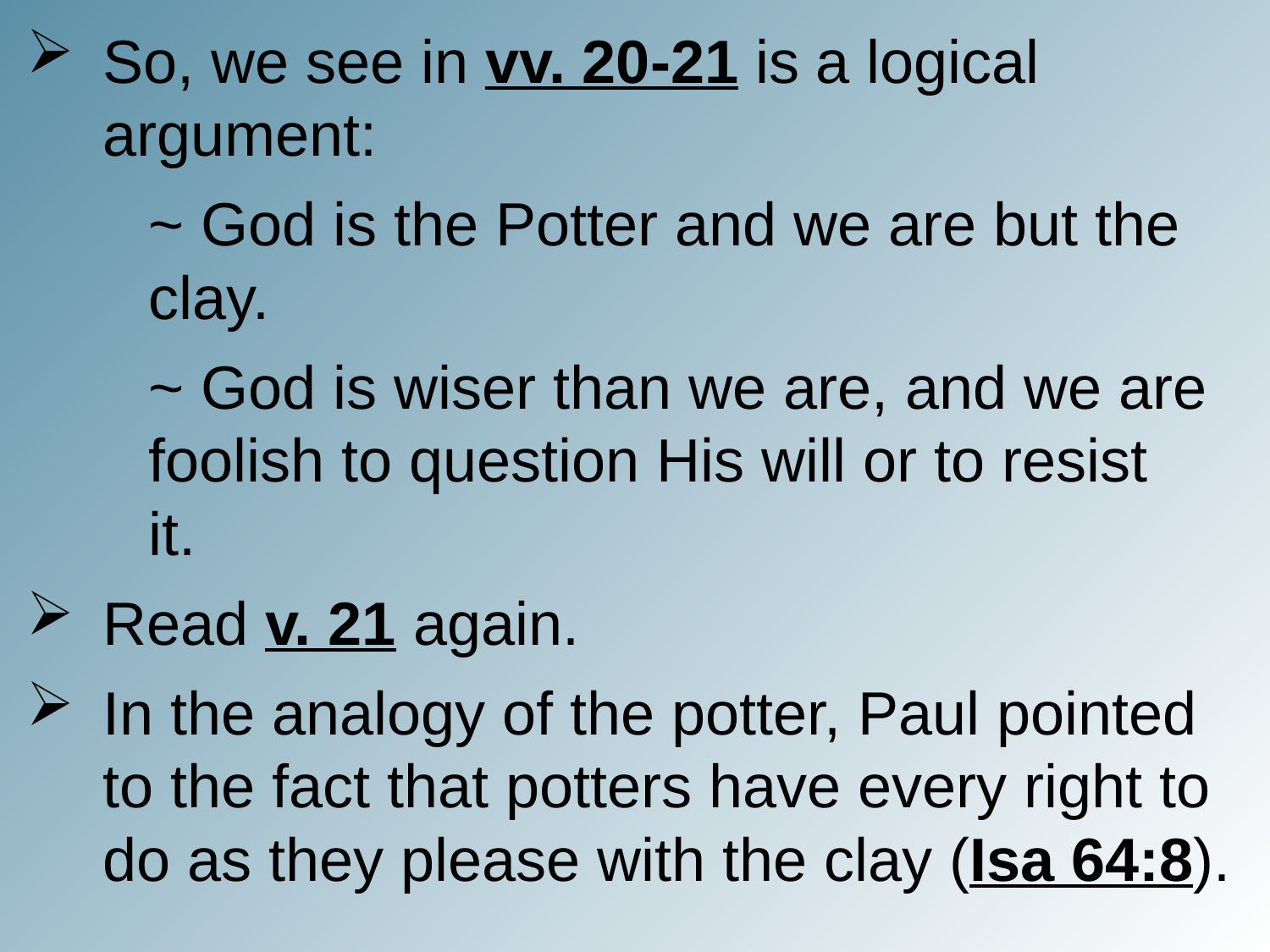

So, we see in vv. 20-21 is a logical argument:
		~ God is the Potter and we are but the 					clay.
		~ God is wiser than we are, and we are 					foolish to question His will or to resist 					it.
Read v. 21 again.
In the analogy of the potter, Paul pointed to the fact that potters have every right to do as they please with the clay (Isa 64:8).